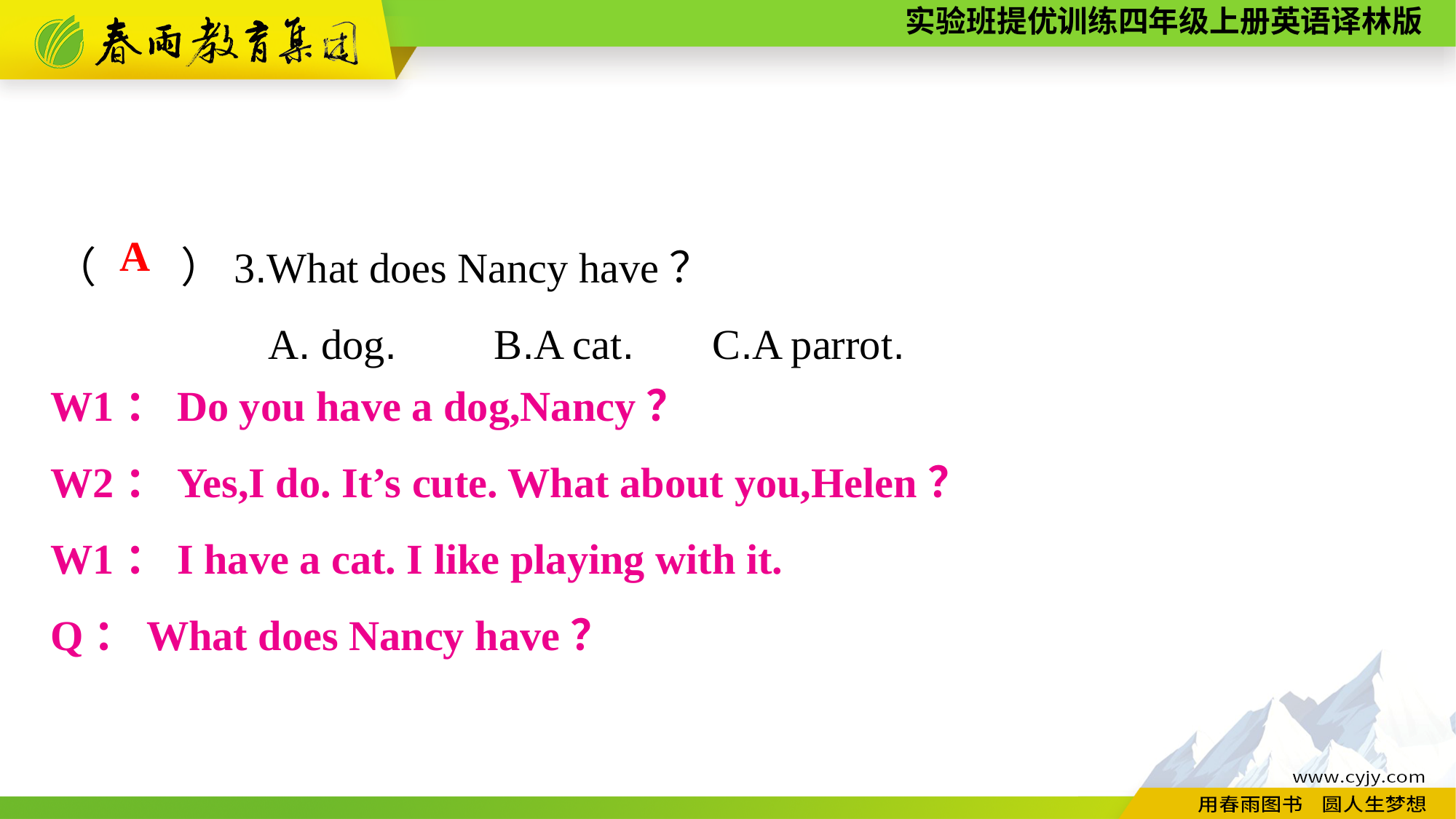

（　　）3.What does Nancy have？
A. dog.	B.A cat.	C.A parrot.
A
W1：Do you have a dog,Nancy？
W2：Yes,I do. It’s cute. What about you,Helen？
W1：I have a cat. I like playing with it.
Q：What does Nancy have？